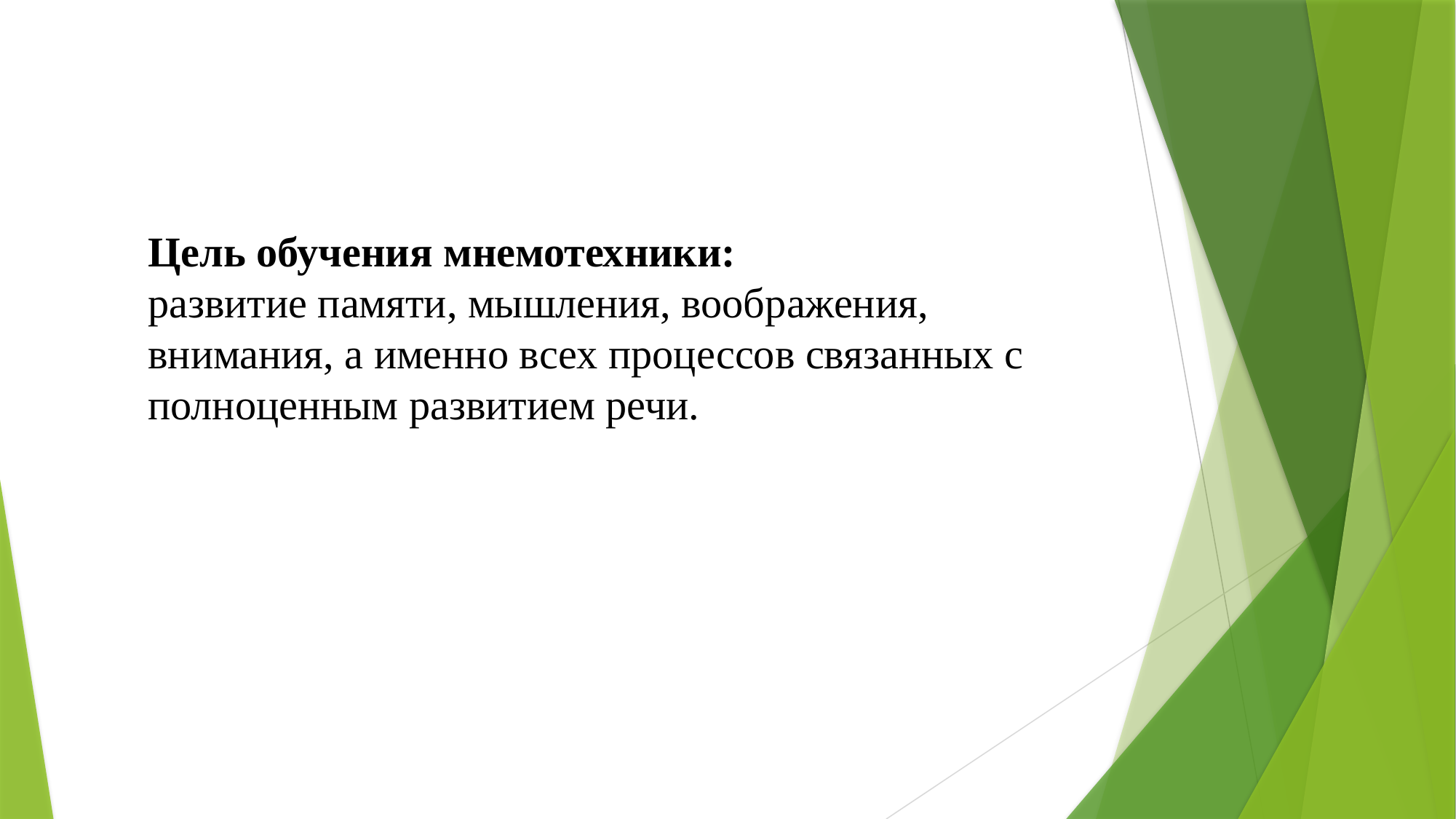

Цель обучения мнемотехники:
развитие памяти, мышления, воображения, внимания, а именно всех процессов связанных с полноценным развитием речи.